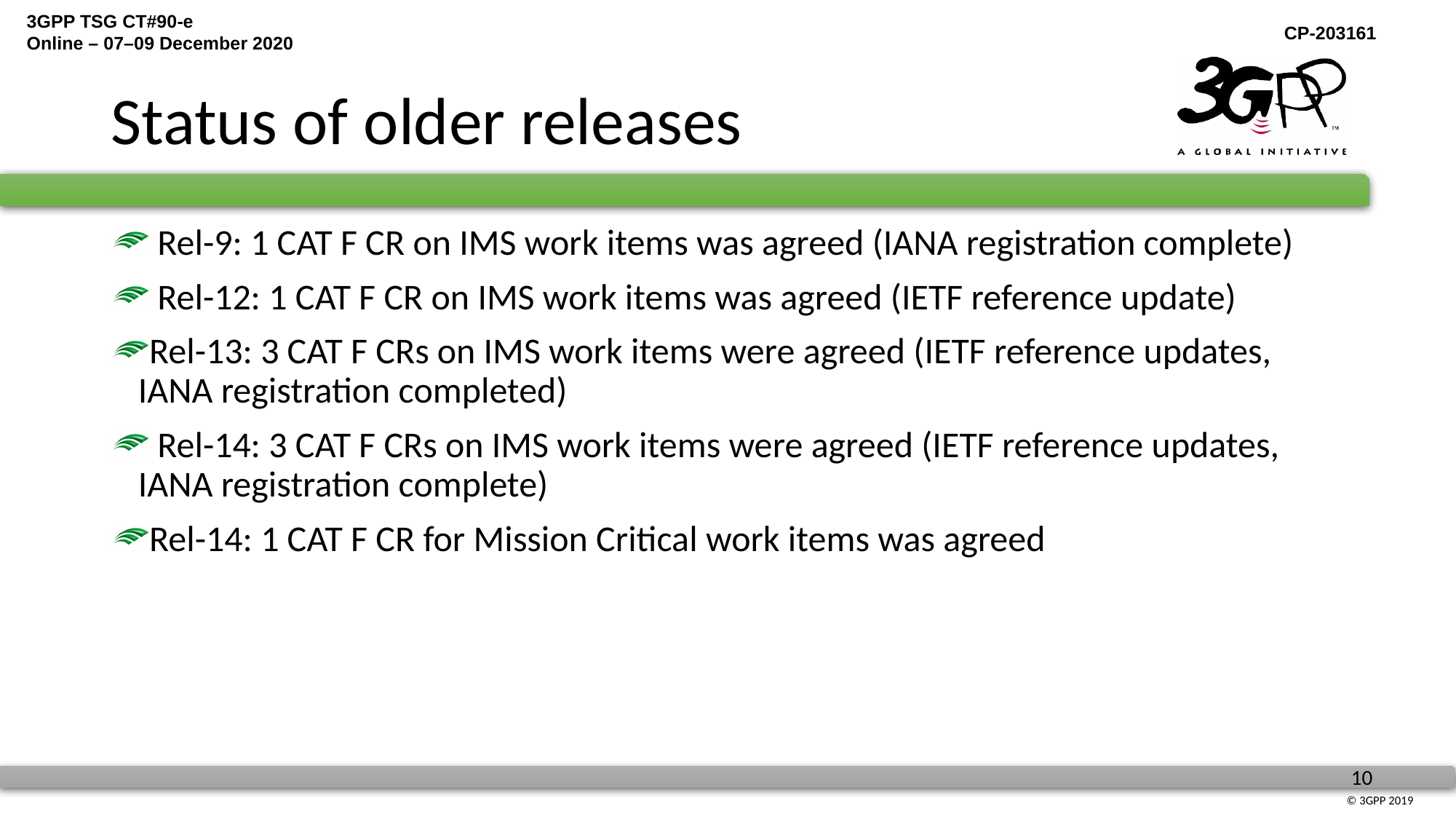

# Status of older releases
 Rel-9: 1 CAT F CR on IMS work items was agreed (IANA registration complete)
 Rel-12: 1 CAT F CR on IMS work items was agreed (IETF reference update)
Rel-13: 3 CAT F CRs on IMS work items were agreed (IETF reference updates, IANA registration completed)
 Rel-14: 3 CAT F CRs on IMS work items were agreed (IETF reference updates, IANA registration complete)
Rel-14: 1 CAT F CR for Mission Critical work items was agreed